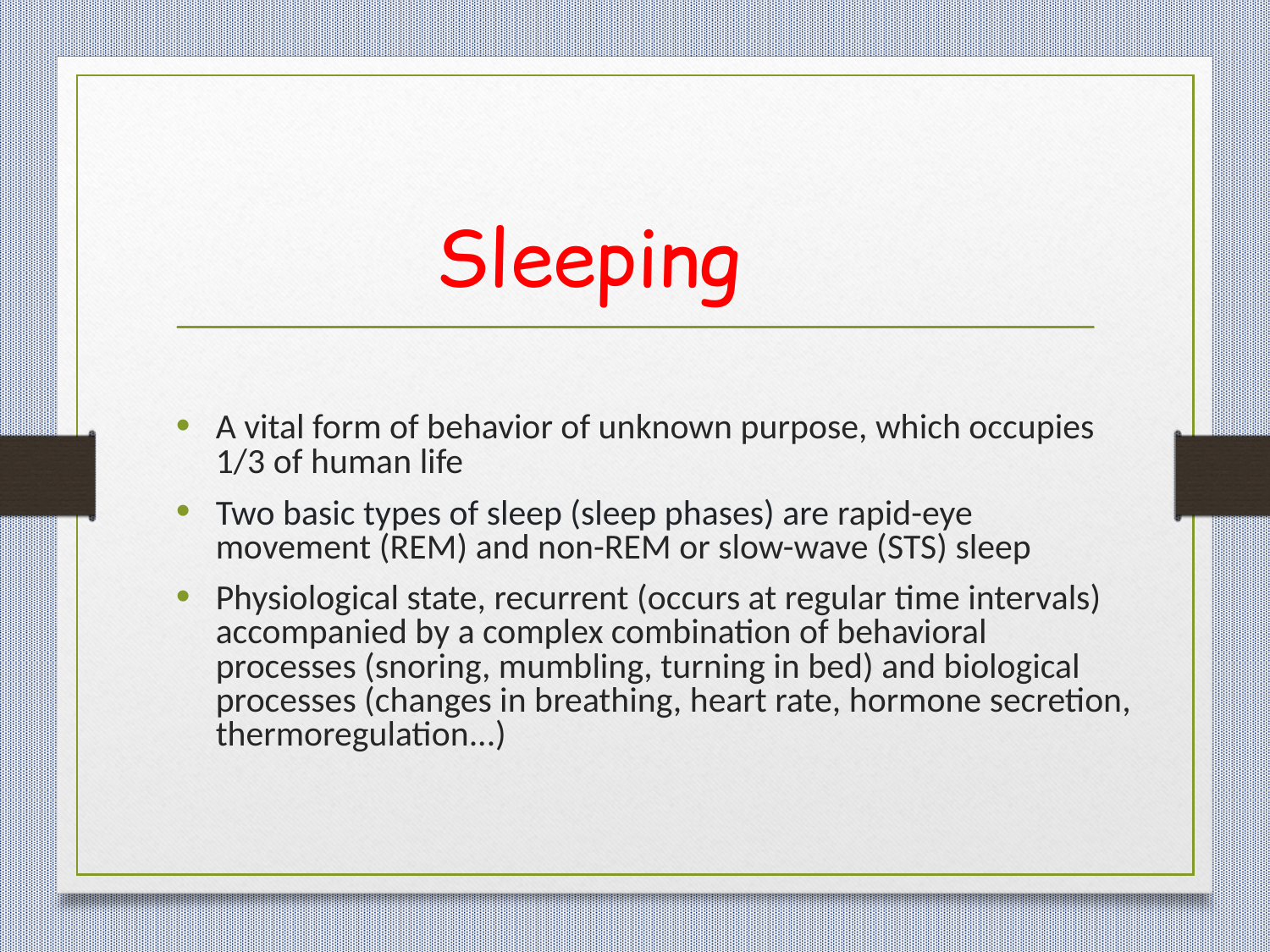

# Sleeping

A vital form of behavior of unknown purpose, which occupies 1/3 of human life
Two basic types of sleep (sleep phases) are rapid-eye movement (REM) and non-REM or slow-wave (STS) sleep
Physiological state, recurrent (occurs at regular time intervals) accompanied by a complex combination of behavioral processes (snoring, mumbling, turning in bed) and biological processes (changes in breathing, heart rate, hormone secretion, thermoregulation...)